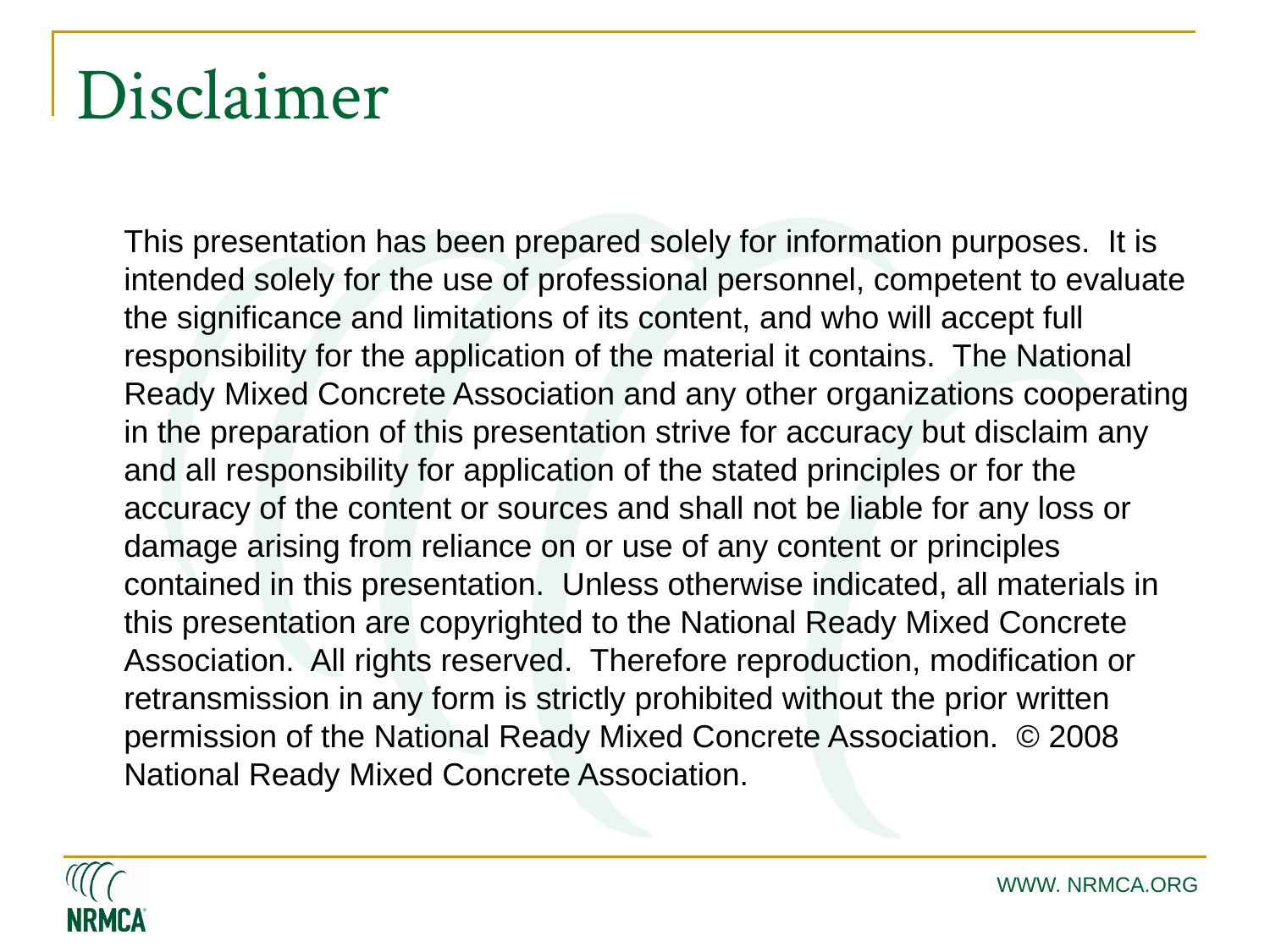

# Disclaimer
	This presentation has been prepared solely for information purposes.  It is intended solely for the use of professional personnel, competent to evaluate the significance and limitations of its content, and who will accept full responsibility for the application of the material it contains.  The National Ready Mixed Concrete Association and any other organizations cooperating in the preparation of this presentation strive for accuracy but disclaim any and all responsibility for application of the stated principles or for the accuracy of the content or sources and shall not be liable for any loss or damage arising from reliance on or use of any content or principles contained in this presentation.  Unless otherwise indicated, all materials in this presentation are copyrighted to the National Ready Mixed Concrete Association.  All rights reserved.  Therefore reproduction, modification or retransmission in any form is strictly prohibited without the prior written permission of the National Ready Mixed Concrete Association.  © 2008 National Ready Mixed Concrete Association.